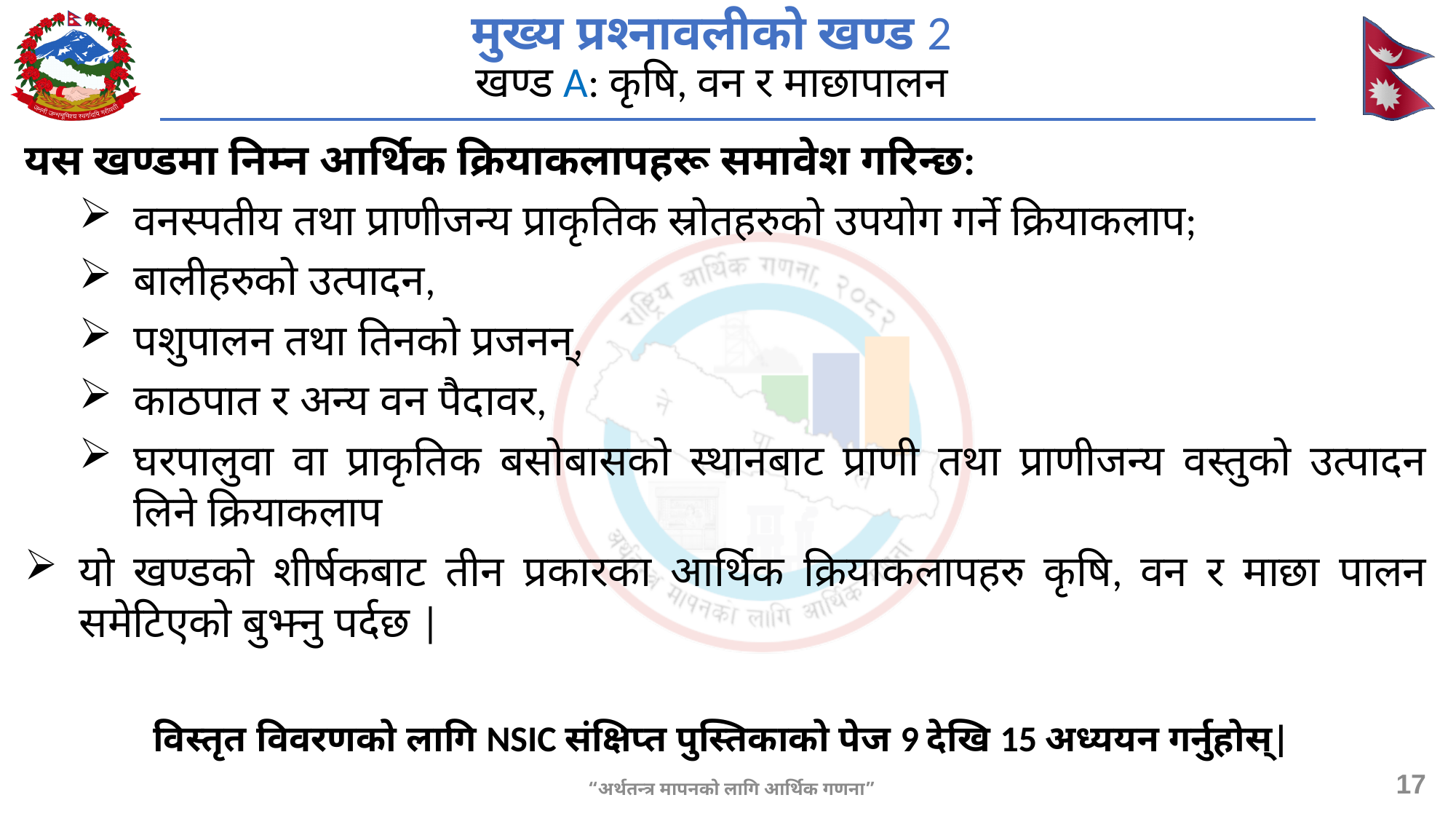

# मुख्य प्रश्नावलीको खण्ड 2 खण्ड A: कृषि, वन र माछापालन
यस खण्डमा निम्न आर्थिक क्रियाकलापहरू समावेश गरिन्छ:
वनस्पतीय तथा प्राणीजन्य प्राकृतिक स्रोतहरुको उपयोग गर्ने क्रियाकलाप;
बालीहरुको उत्पादन,
पशुपालन तथा तिनको प्रजनन्,
काठपात र अन्य वन पैदावर,
घरपालुवा वा प्राकृतिक बसोबासको स्थानबाट प्राणी तथा प्राणीजन्य वस्तुको उत्पादन लिने क्रियाकलाप
यो खण्डको शीर्षकबाट तीन प्रकारका आर्थिक क्रियाकलापहरु कृषि, वन र माछा पालन समेटिएको बुझ्नु पर्दछ |

विस्तृत विवरणको लागि NSIC संक्षिप्त पुस्तिकाको पेज 9 देखि 15 अध्ययन गर्नुहोस्|
17
“अर्थतन्त्र मापनको लागि आर्थिक गणना”